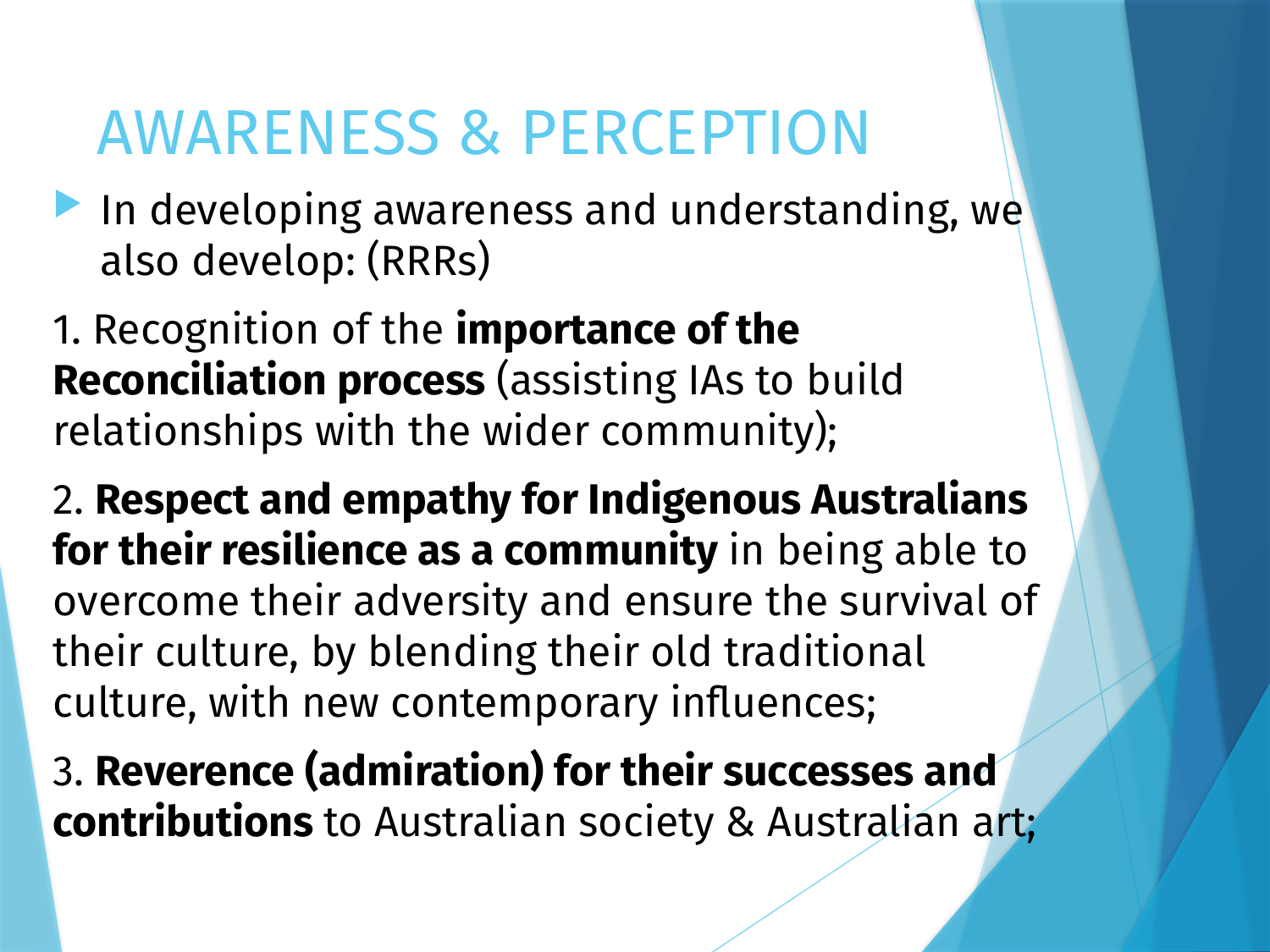

# AWARENESS & PERCEPTION
In developing awareness and understanding, we also develop: (RRRs)
1. Recognition of the importance of the Reconciliation process (assisting IAs to build relationships with the wider community);
2. Respect and empathy for Indigenous Australians for their resilience as a community in being able to overcome their adversity and ensure the survival of their culture, by blending their old traditional culture, with new contemporary influences;
3. Reverence (admiration) for their successes and contributions to Australian society & Australian art;